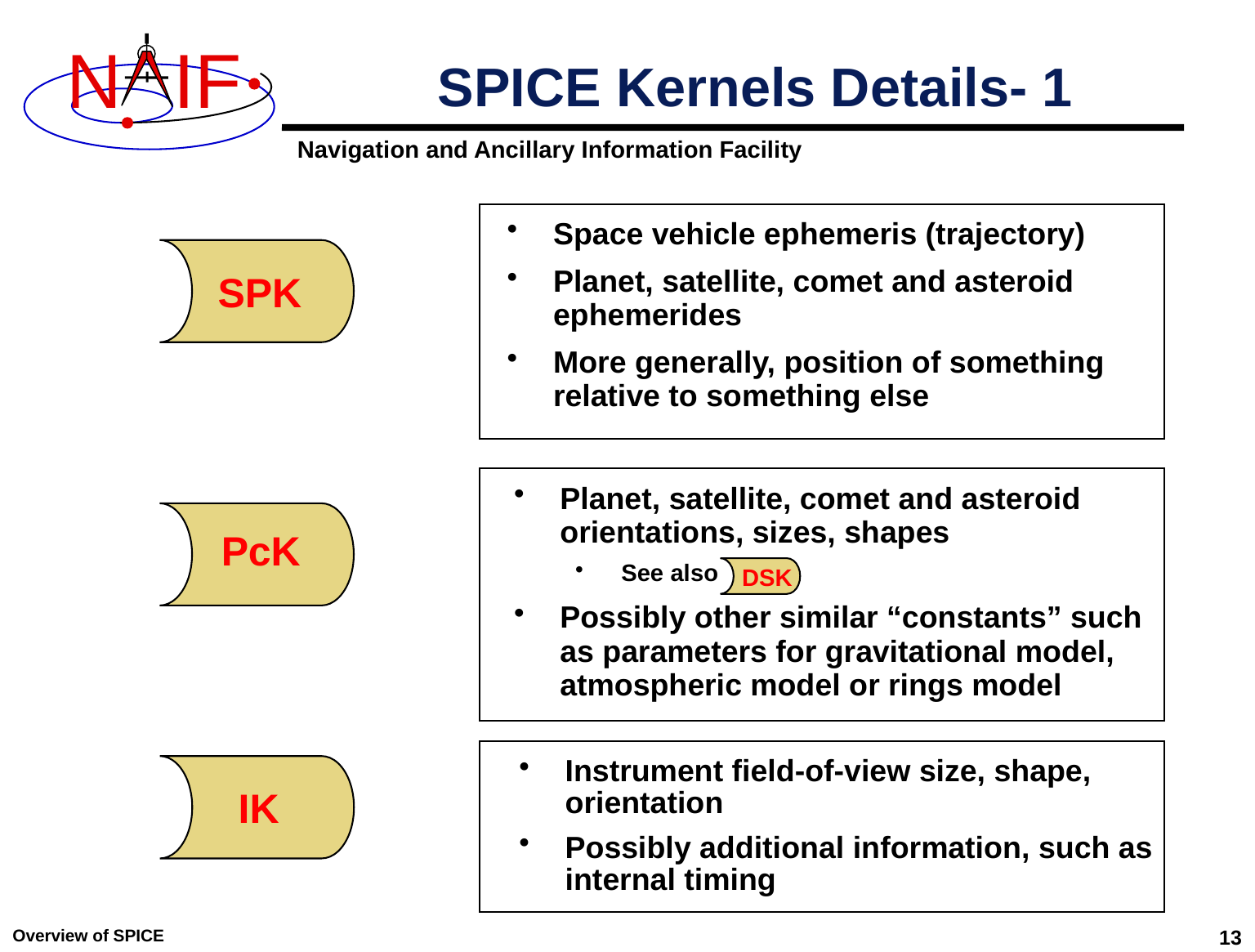

# SPICE Kernels Details- 1

Space vehicle ephemeris (trajectory)
Planet, satellite, comet and asteroid ephemerides
More generally, position of something relative to something else

SPK

Planet, satellite, comet and asteroid orientations, sizes, shapes
See also
Possibly other similar “constants” such as parameters for gravitational model, atmospheric model or rings model

PcK

DSK

Instrument field-of-view size, shape, orientation
Possibly additional information, such as internal timing

IK
Overview of SPICE
13